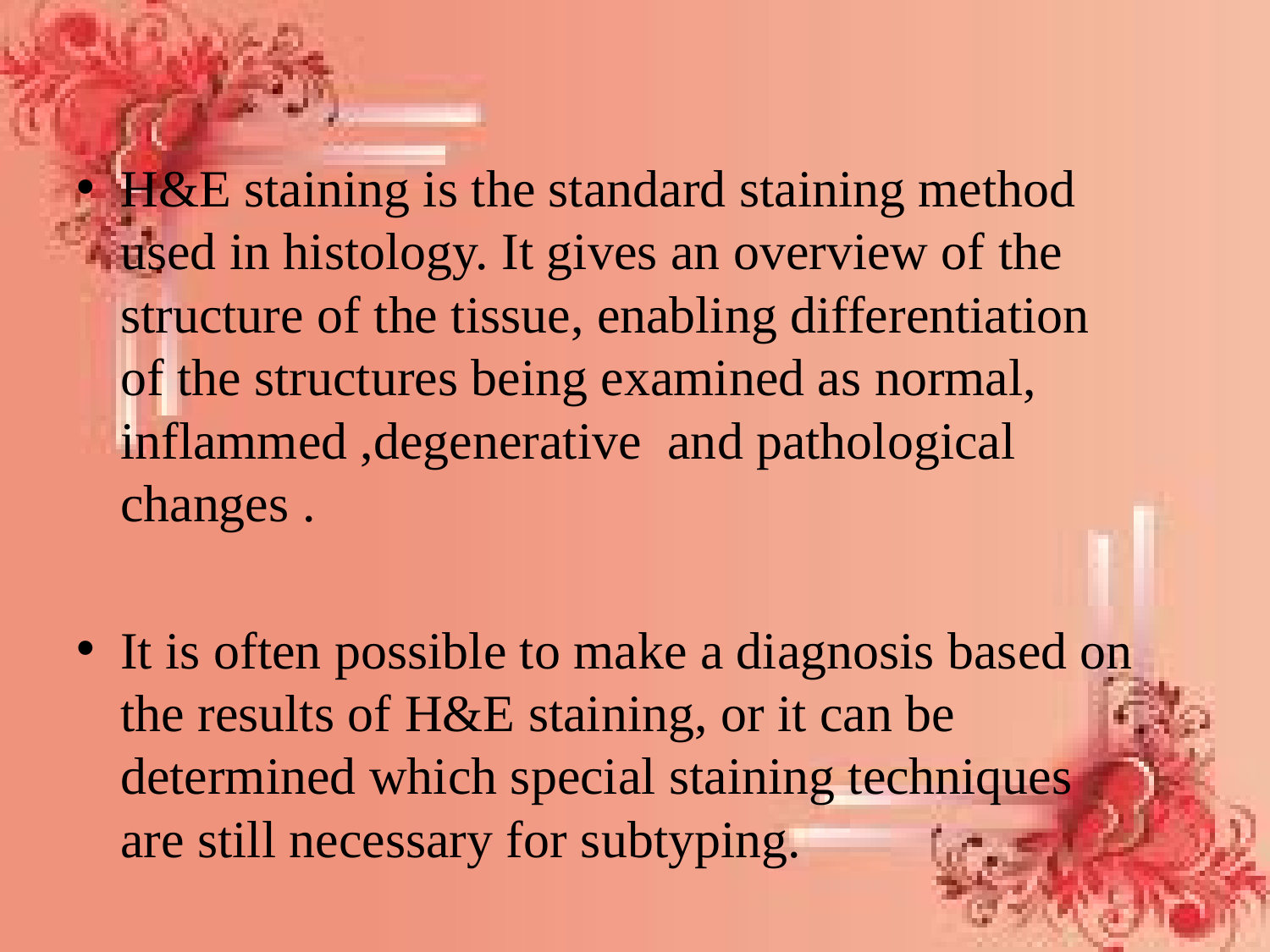

H&E staining is the standard staining method used in histology. It gives an overview of the structure of the tissue, enabling differentiation of the structures being examined as normal, inflammed ,degenerative  and pathological changes .

It is often possible to make a diagnosis based on the results of H&E staining, or it can be determined which special staining techniques are still necessary for subtyping.